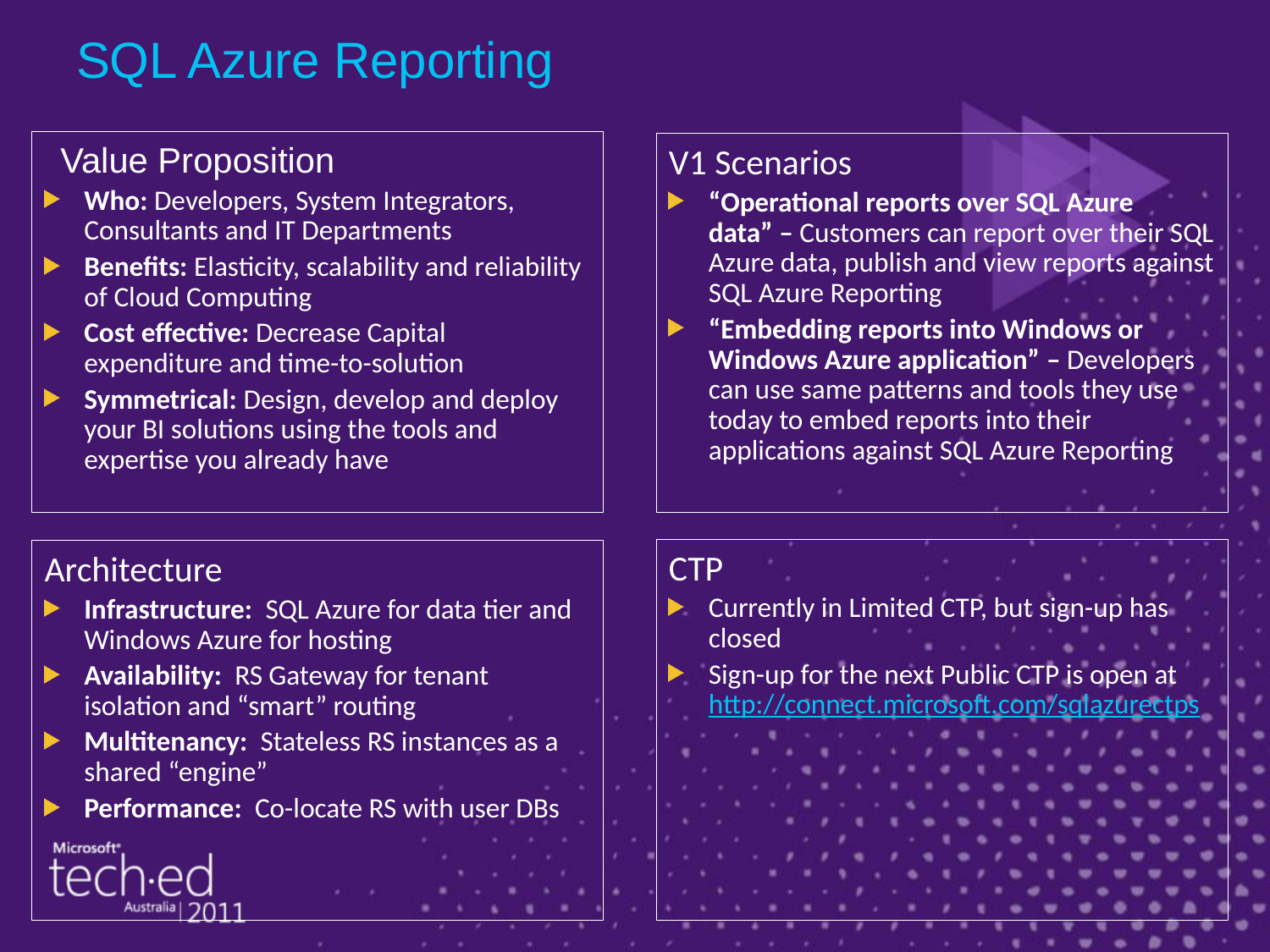

# SQL Azure Reporting
Value Proposition
Who: Developers, System Integrators, Consultants and IT Departments
Benefits: Elasticity, scalability and reliability of Cloud Computing
Cost effective: Decrease Capital expenditure and time-to-solution
Symmetrical: Design, develop and deploy your BI solutions using the tools and expertise you already have

V1 Scenarios
“Operational reports over SQL Azure data” – Customers can report over their SQL Azure data, publish and view reports against SQL Azure Reporting
“Embedding reports into Windows or Windows Azure application” – Developers can use same patterns and tools they use today to embed reports into their applications against SQL Azure Reporting

CTP
Currently in Limited CTP, but sign-up has closed
Sign-up for the next Public CTP is open at http://connect.microsoft.com/sqlazurectps

Architecture
Infrastructure:  SQL Azure for data tier and Windows Azure for hosting
Availability:  RS Gateway for tenant isolation and “smart” routing
Multitenancy:  Stateless RS instances as a shared “engine”
Performance:  Co-locate RS with user DBs